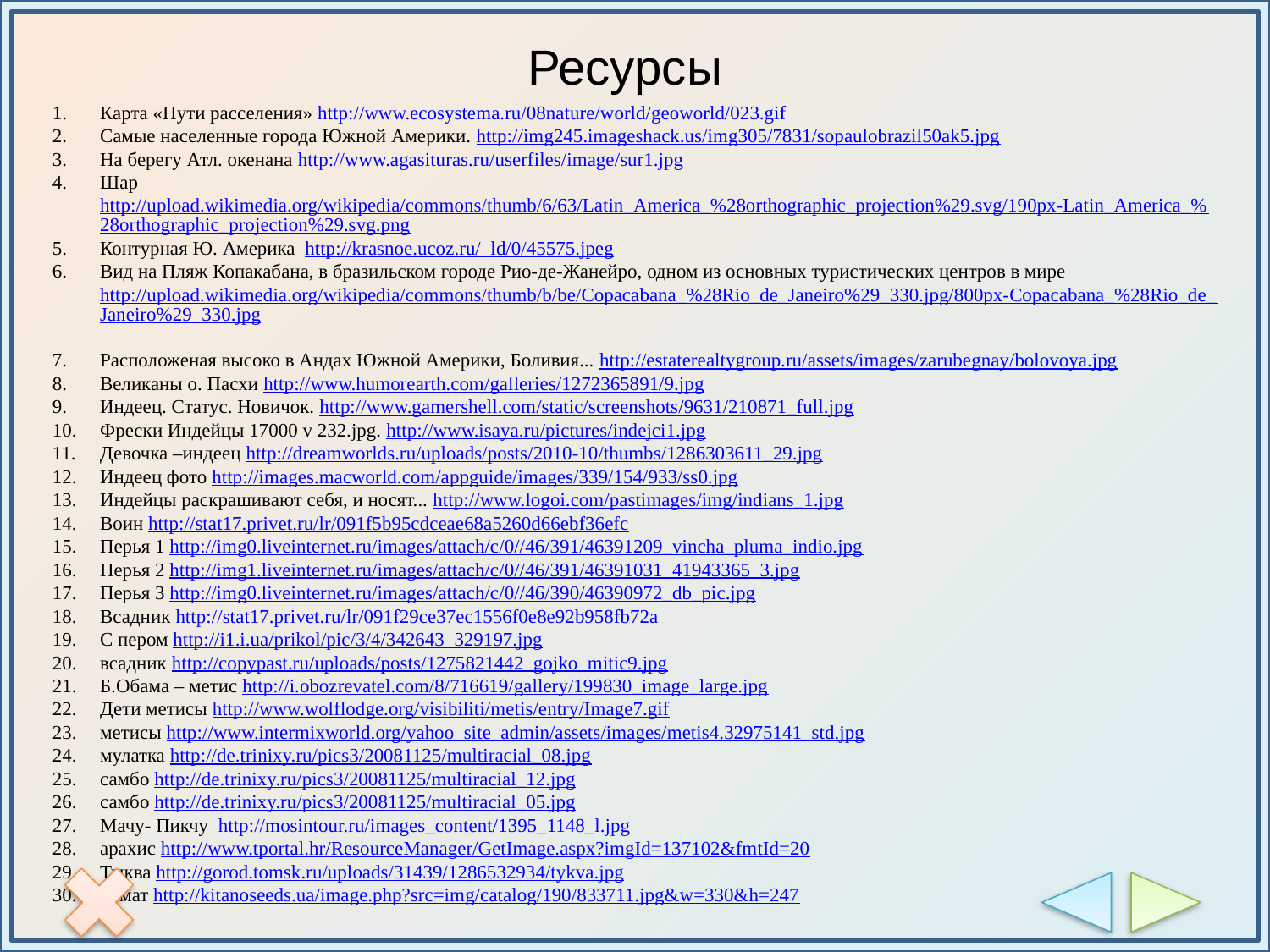

Ресурсы
Карта «Пути расселения» http://www.ecosystema.ru/08nature/world/geoworld/023.gif
Самые населенные города Южной Америки. http://img245.imageshack.us/img305/7831/sopaulobrazil50ak5.jpg
На берегу Атл. окенана http://www.agasituras.ru/userfiles/image/sur1.jpg
Шар http://upload.wikimedia.org/wikipedia/commons/thumb/6/63/Latin_America_%28orthographic_projection%29.svg/190px-Latin_America_%28orthographic_projection%29.svg.png
Контурная Ю. Америка  http://krasnoe.ucoz.ru/_ld/0/45575.jpeg
Вид на Пляж Копакабана, в бразильском городе Рио-де-Жанейро, одном из основных туристических центров в мире http://upload.wikimedia.org/wikipedia/commons/thumb/b/be/Copacabana_%28Rio_de_Janeiro%29_330.jpg/800px-Copacabana_%28Rio_de_Janeiro%29_330.jpg
Расположеная высоко в Андах Южной Америки, Боливия... http://estaterealtygroup.ru/assets/images/zarubegnay/bolovoya.jpg
Великаны о. Пасхи http://www.humorearth.com/galleries/1272365891/9.jpg
Индеец. Статус. Новичок. http://www.gamershell.com/static/screenshots/9631/210871_full.jpg
Фрески Индейцы 17000 v 232.jpg. http://www.isaya.ru/pictures/indejci1.jpg
Девочка –индеец http://dreamworlds.ru/uploads/posts/2010-10/thumbs/1286303611_29.jpg
Индеец фото http://images.macworld.com/appguide/images/339/154/933/ss0.jpg
Индейцы раскрашивают себя, и носят... http://www.logoi.com/pastimages/img/indians_1.jpg
Воин http://stat17.privet.ru/lr/091f5b95cdceae68a5260d66ebf36efc
Перья 1 http://img0.liveinternet.ru/images/attach/c/0//46/391/46391209_vincha_pluma_indio.jpg
Перья 2 http://img1.liveinternet.ru/images/attach/c/0//46/391/46391031_41943365_3.jpg
Перья 3 http://img0.liveinternet.ru/images/attach/c/0//46/390/46390972_db_pic.jpg
Всадник http://stat17.privet.ru/lr/091f29ce37ec1556f0e8e92b958fb72a
С пером http://i1.i.ua/prikol/pic/3/4/342643_329197.jpg
всадник http://copypast.ru/uploads/posts/1275821442_gojko_mitic9.jpg
Б.Обама – метис http://i.obozrevatel.com/8/716619/gallery/199830_image_large.jpg
Дети метисы http://www.wolflodge.org/visibiliti/metis/entry/Image7.gif
метисы http://www.intermixworld.org/yahoo_site_admin/assets/images/metis4.32975141_std.jpg
мулатка http://de.trinixy.ru/pics3/20081125/multiracial_08.jpg
самбо http://de.trinixy.ru/pics3/20081125/multiracial_12.jpg
самбо http://de.trinixy.ru/pics3/20081125/multiracial_05.jpg
Мачу- Пикчу  http://mosintour.ru/images_content/1395_1148_l.jpg
арахис http://www.tportal.hr/ResourceManager/GetImage.aspx?imgId=137102&fmtId=20
Тыква http://gorod.tomsk.ru/uploads/31439/1286532934/tykva.jpg
Томат http://kitanoseeds.ua/image.php?src=img/catalog/190/833711.jpg&w=330&h=247